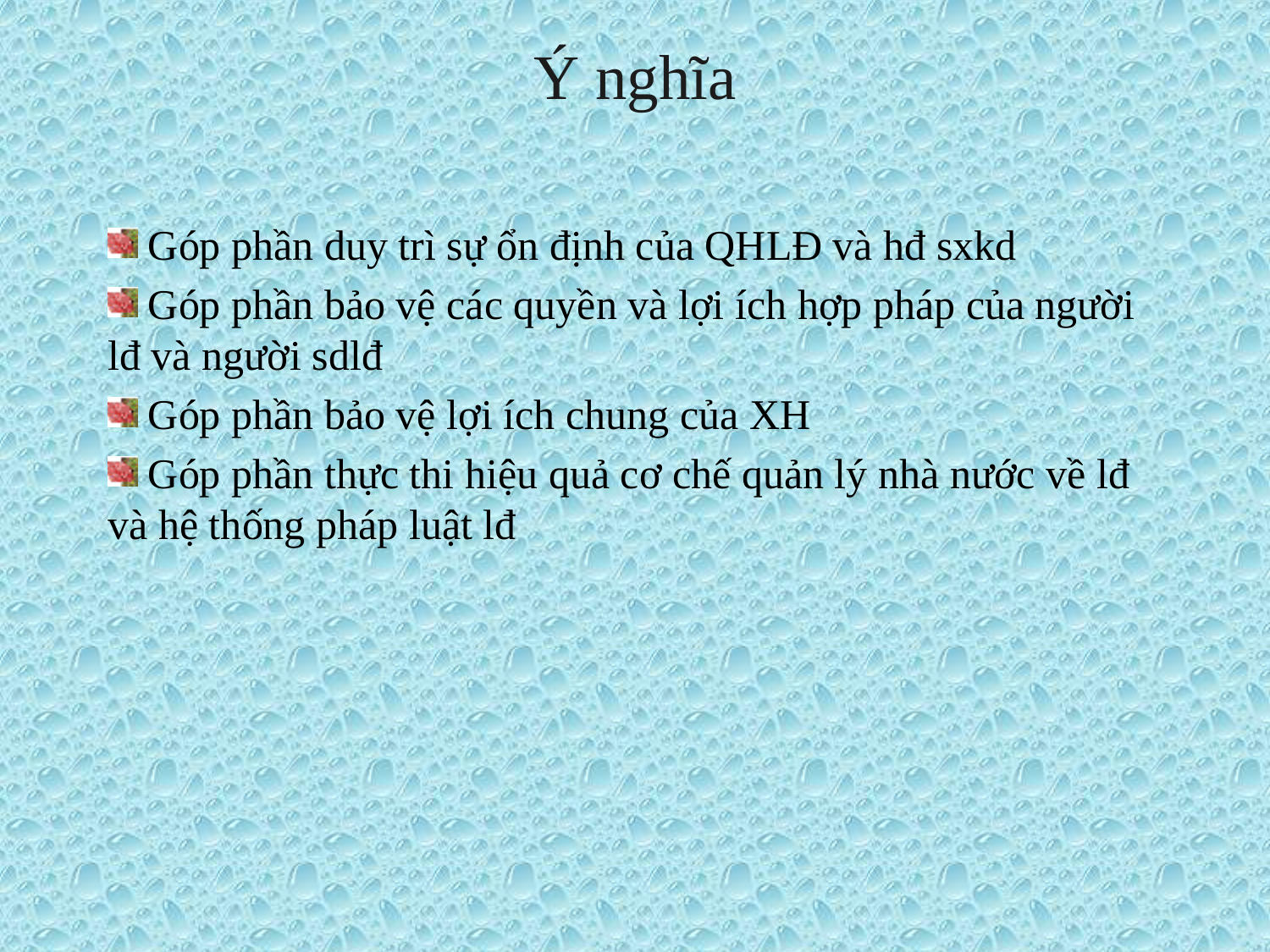

# Ý nghĩa
 Góp phần duy trì sự ổn định của QHLĐ và hđ sxkd
 Góp phần bảo vệ các quyền và lợi ích hợp pháp của người lđ và người sdlđ
 Góp phần bảo vệ lợi ích chung của XH
 Góp phần thực thi hiệu quả cơ chế quản lý nhà nước về lđ và hệ thống pháp luật lđ